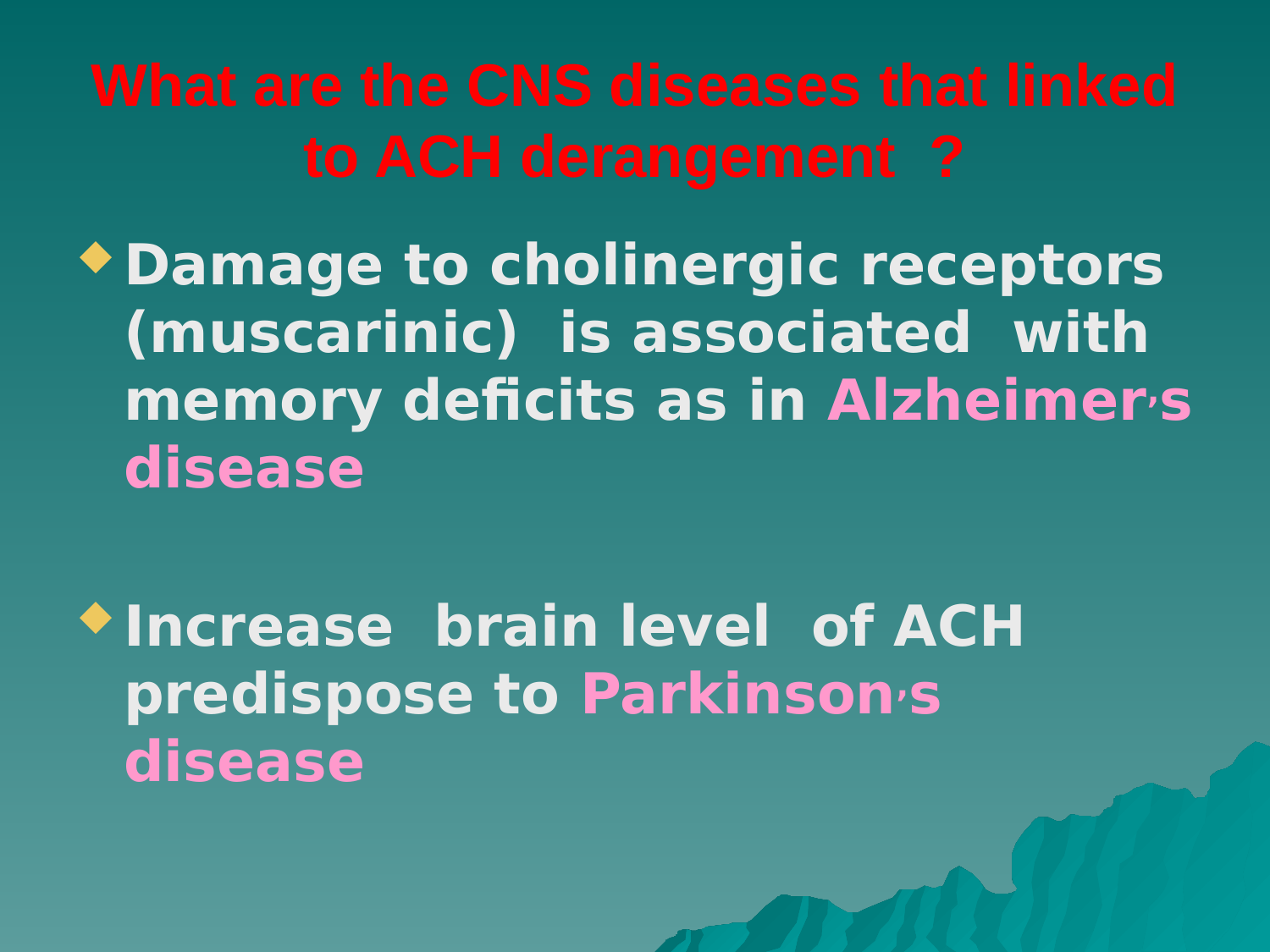

# What are the CNS diseases that linked to ACH derangement  ?
Damage to cholinergic receptors (muscarinic)  is associated  with memory deficits as in Alzheimer,s disease

Increase  brain level  of ACH predispose to Parkinson,s disease